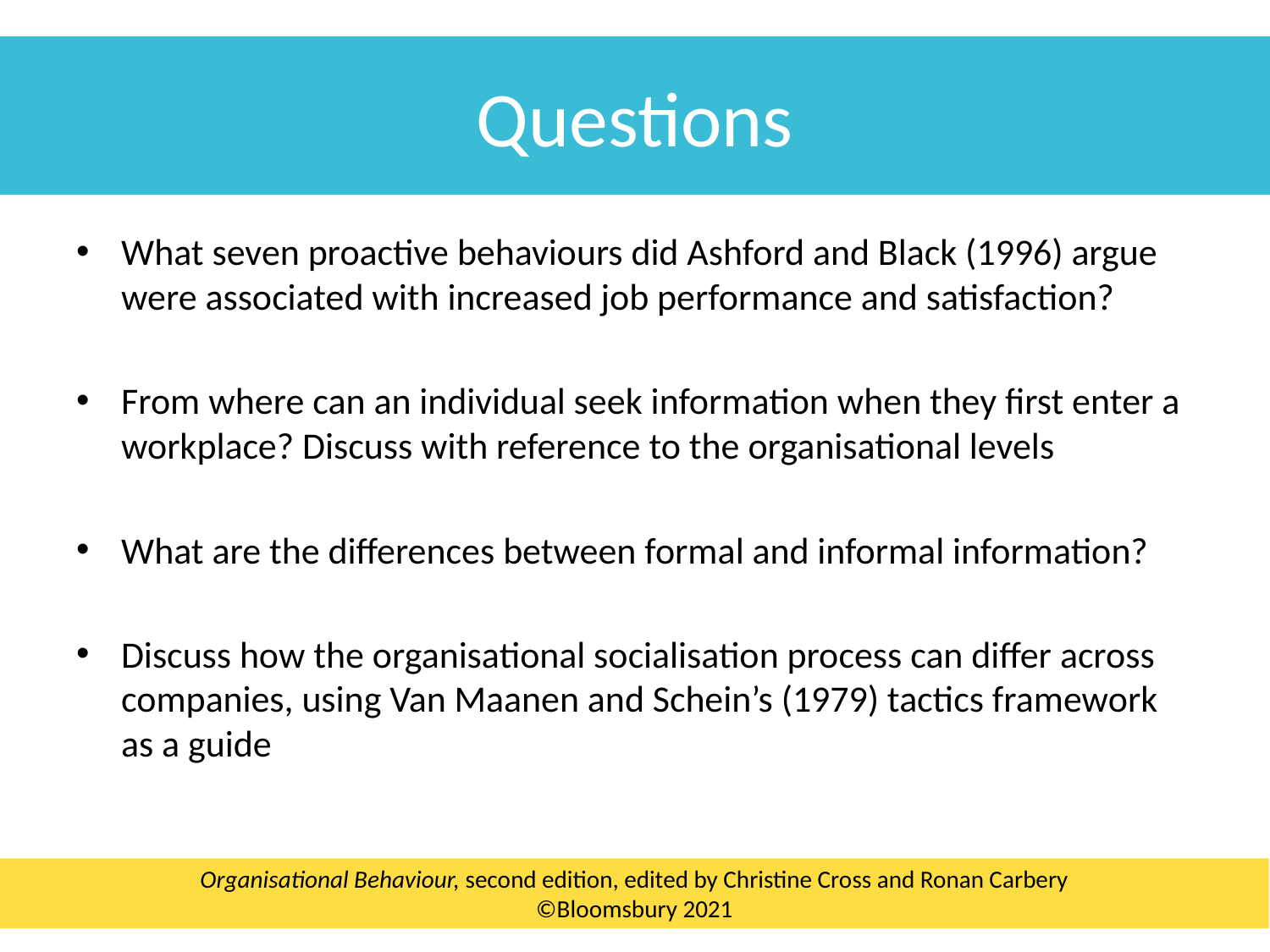

Questions
What seven proactive behaviours did Ashford and Black (1996) argue were associated with increased job performance and satisfaction?

From where can an individual seek information when they first enter a workplace? Discuss with reference to the organisational levels

What are the differences between formal and informal information?

Discuss how the organisational socialisation process can differ across companies, using Van Maanen and Schein’s (1979) tactics framework as a guide